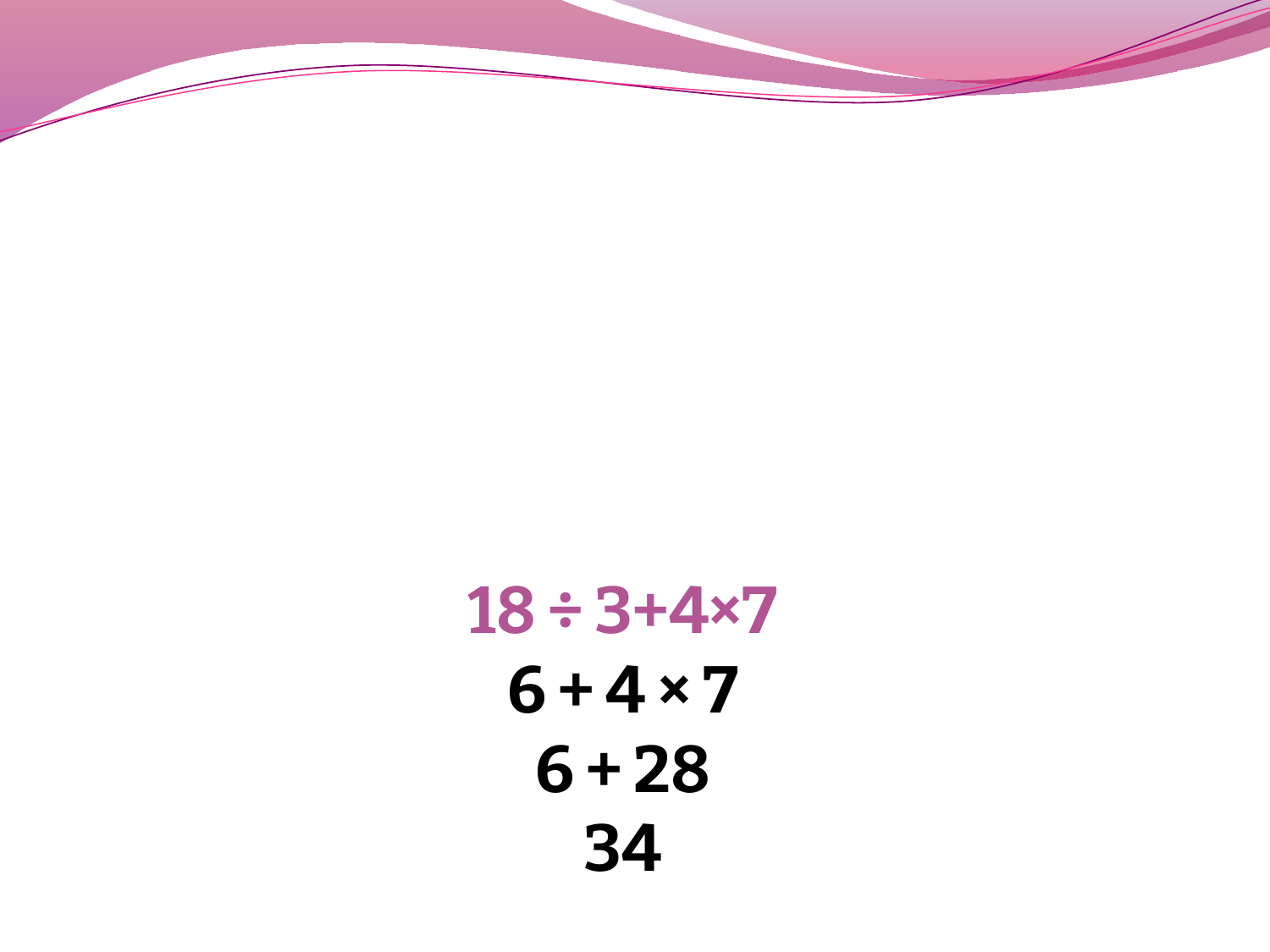

# 18 ÷ 3+4×7 6 + 4 × 7 6 + 28 34